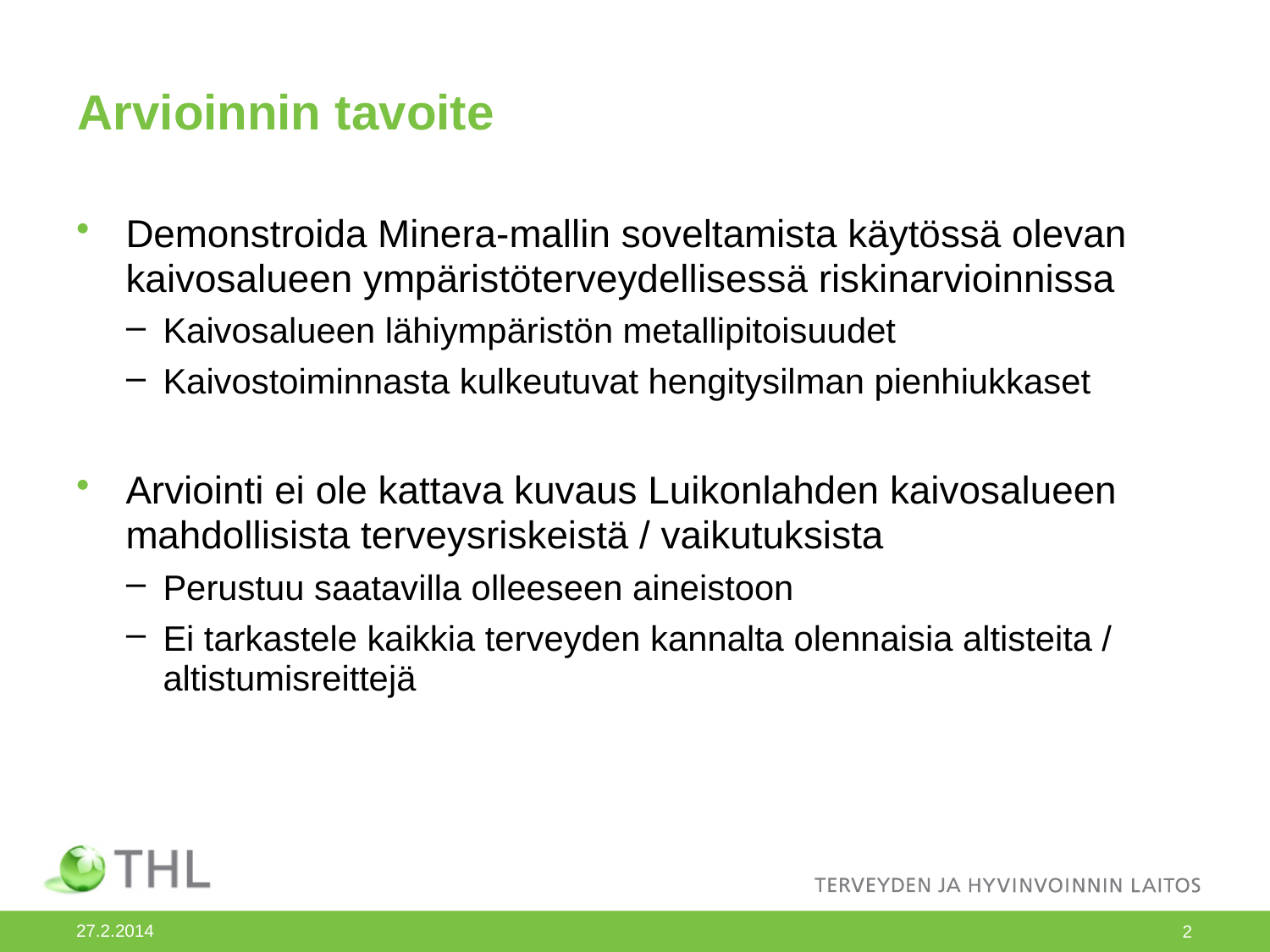

# Arvioinnin tavoite
Demonstroida Minera-mallin soveltamista käytössä olevan kaivosalueen ympäristöterveydellisessä riskinarvioinnissa
Kaivosalueen lähiympäristön metallipitoisuudet
Kaivostoiminnasta kulkeutuvat hengitysilman pienhiukkaset

Arviointi ei ole kattava kuvaus Luikonlahden kaivosalueen mahdollisista terveysriskeistä / vaikutuksista
Perustuu saatavilla olleeseen aineistoon
Ei tarkastele kaikkia terveyden kannalta olennaisia altisteita / altistumisreittejä
27.2.2014
2